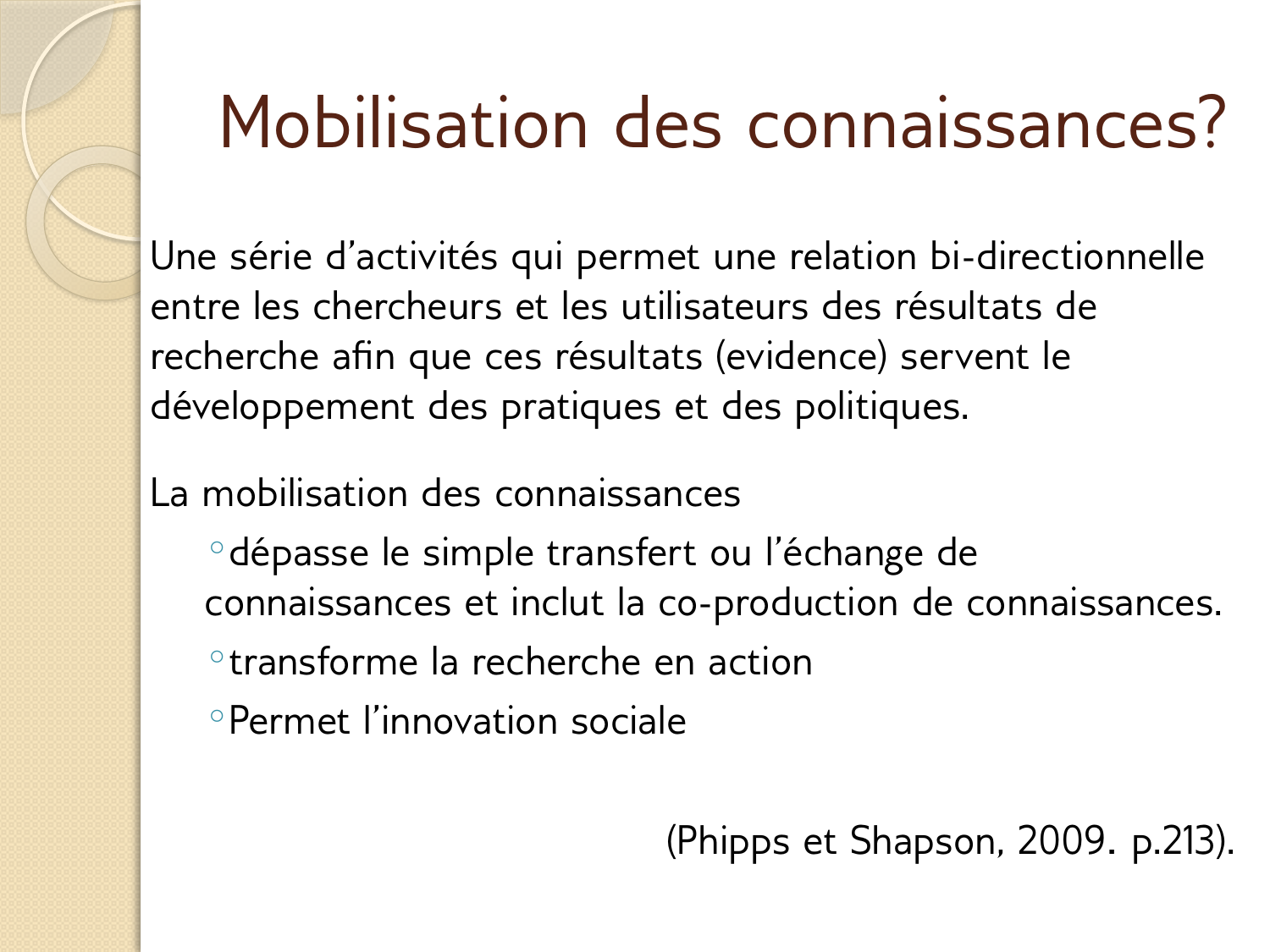

# Mobilisation des connaissances?
Une série d’activités qui permet une relation bi-directionnelle entre les chercheurs et les utilisateurs des résultats de recherche afin que ces résultats (evidence) servent le développement des pratiques et des politiques.

La mobilisation des connaissances
dépasse le simple transfert ou l’échange de connaissances et inclut la co-production de connaissances.
transforme la recherche en action
Permet l’innovation sociale

(Phipps et Shapson, 2009. p.213).